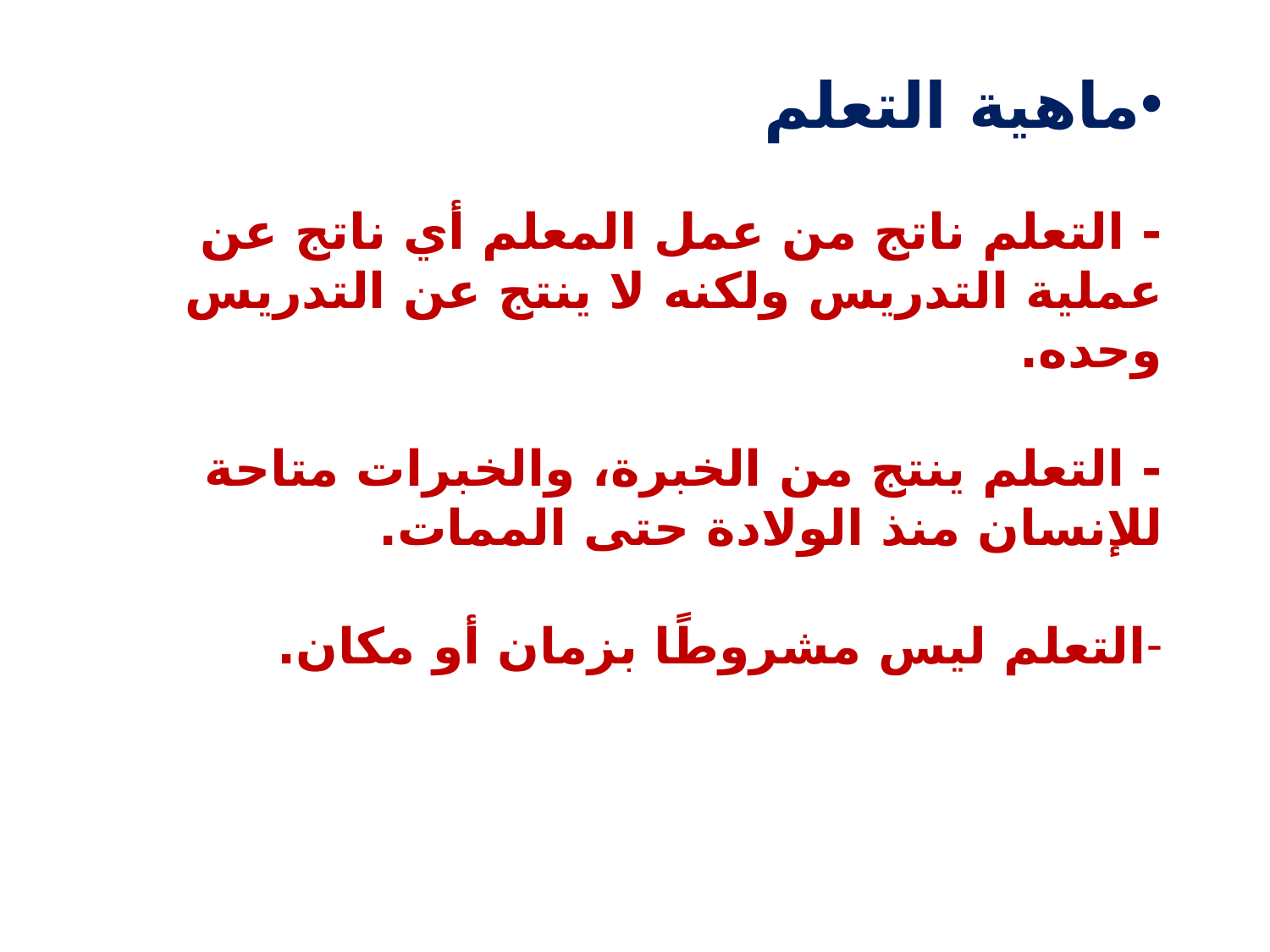

ماهية التعلم

- التعلم ناتج من عمل المعلم أي ناتج عن عملية التدريس ولكنه لا ينتج عن التدريس وحده.

- التعلم ينتج من الخبرة، والخبرات متاحة للإنسان منذ الولادة حتى الممات.

التعلم ليس مشروطًا بزمان أو مكان.